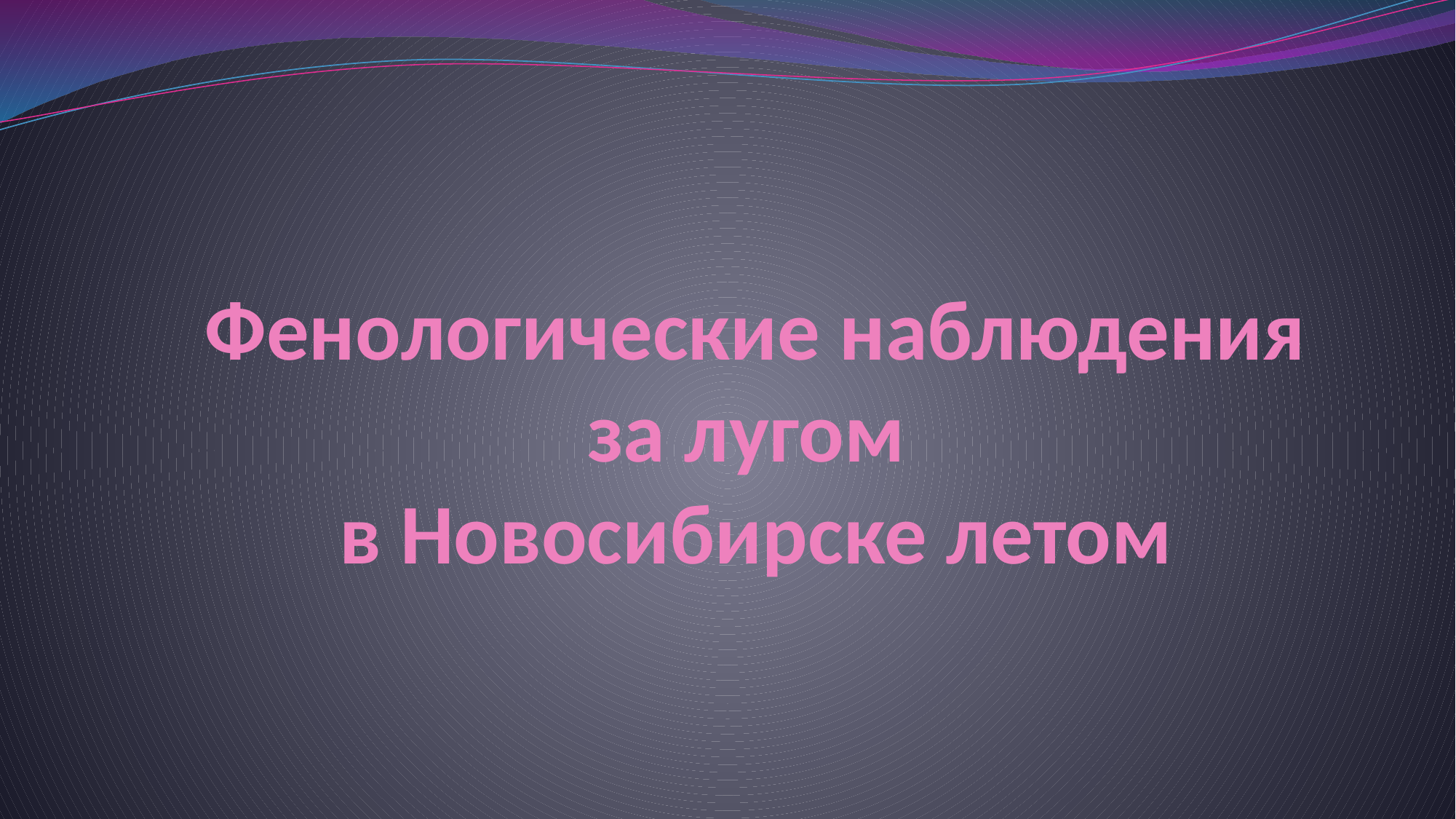

# Фенологические наблюдения за лугом в Новосибирске летом